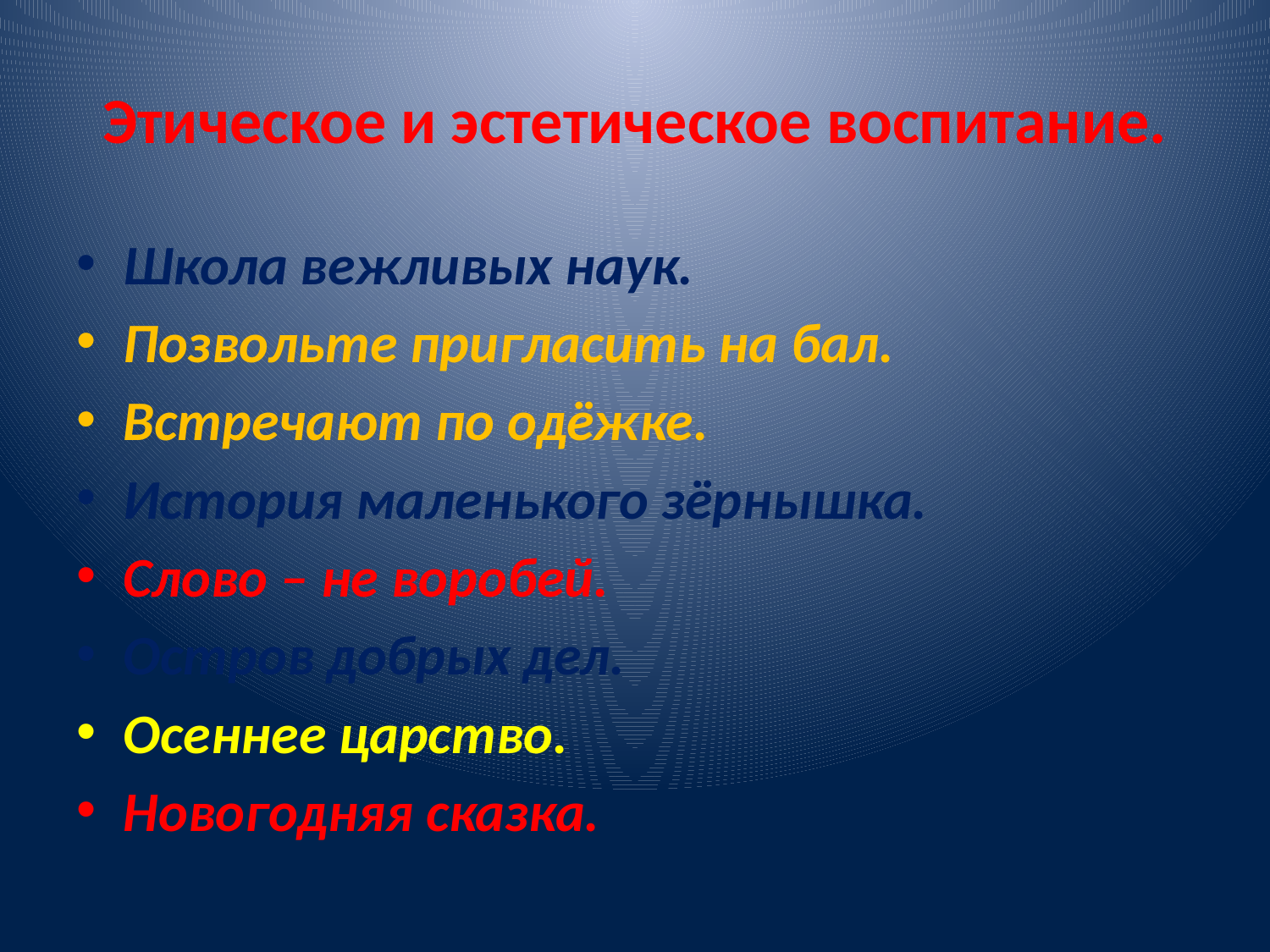

# Этическое и эстетическое воспитание.
Школа вежливых наук.
Позвольте пригласить на бал.
Встречают по одёжке.
История маленького зёрнышка.
Слово – не воробей.
Остров добрых дел.
Осеннее царство.
Новогодняя сказка.